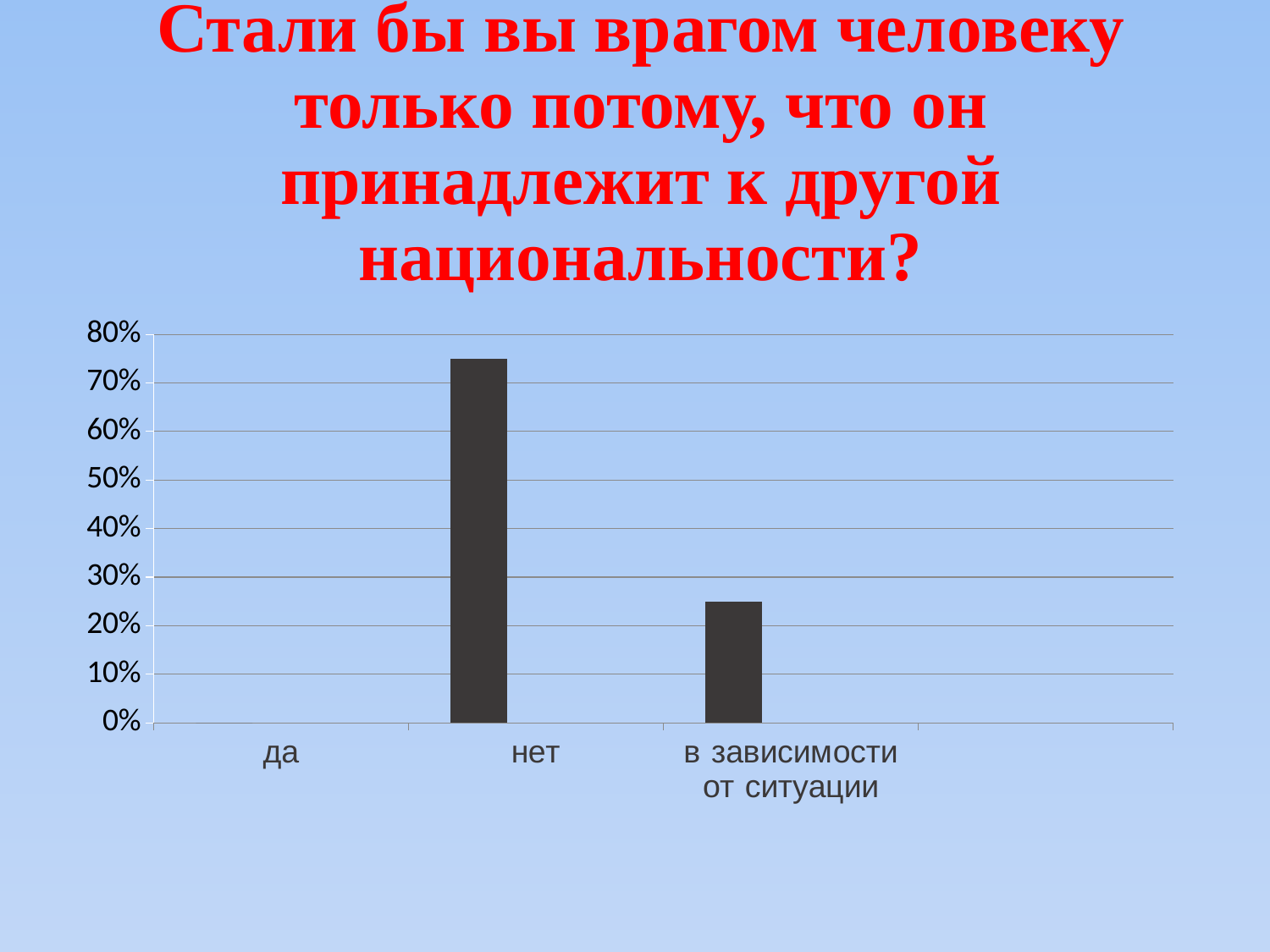

# Стали бы вы врагом человеку только потому, что он принадлежит к другой национальности?

### Chart

| Category | Ряд 1 | Ряд 2 | Ряд 3 |
|---|---|---|---|
| да | 0.0 | None | None |
| нет | 0.7500000000000014 | None | None |
| в зависимости от ситуации | 0.25 | None | None |